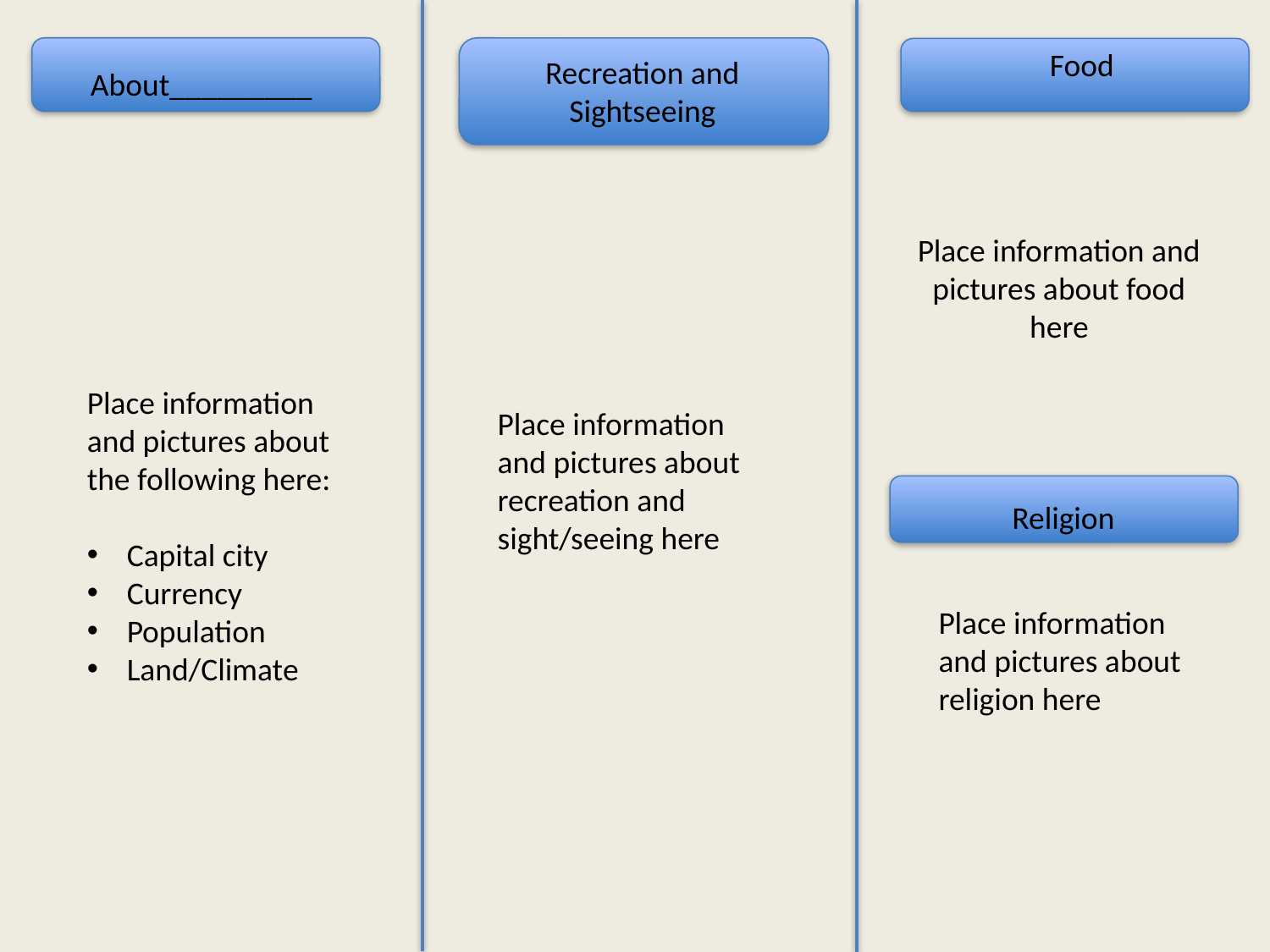

Food
Recreation and Sightseeing
About_________
# Place information and pictures about food here

Place information and pictures about the following here:

Capital city
Currency
Population
Land/Climate

Place information and pictures about recreation and sight/seeing here

Religion
Place information and pictures about religion here